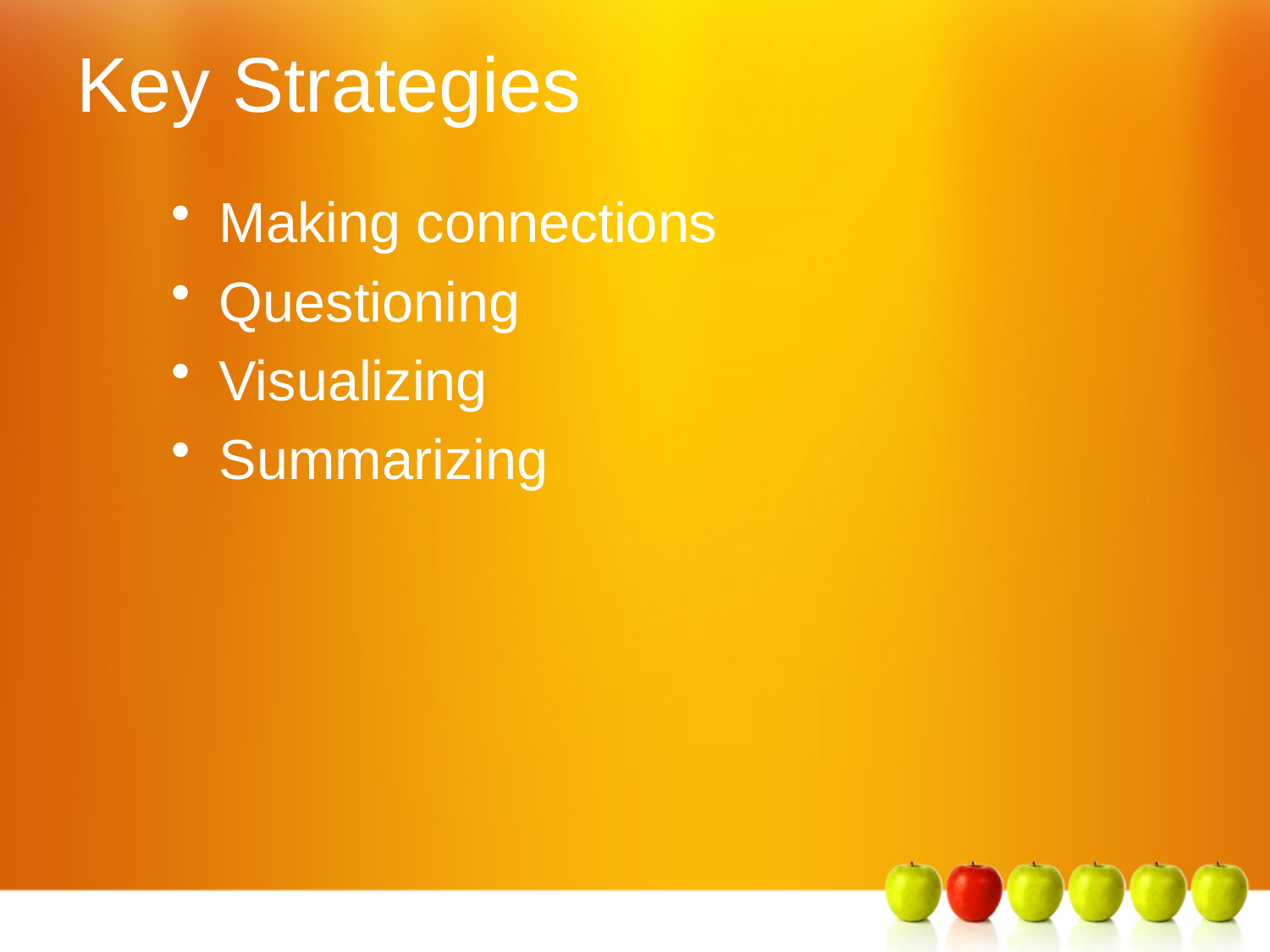

# Key Strategies
Making connections
Questioning
Visualizing
Summarizing